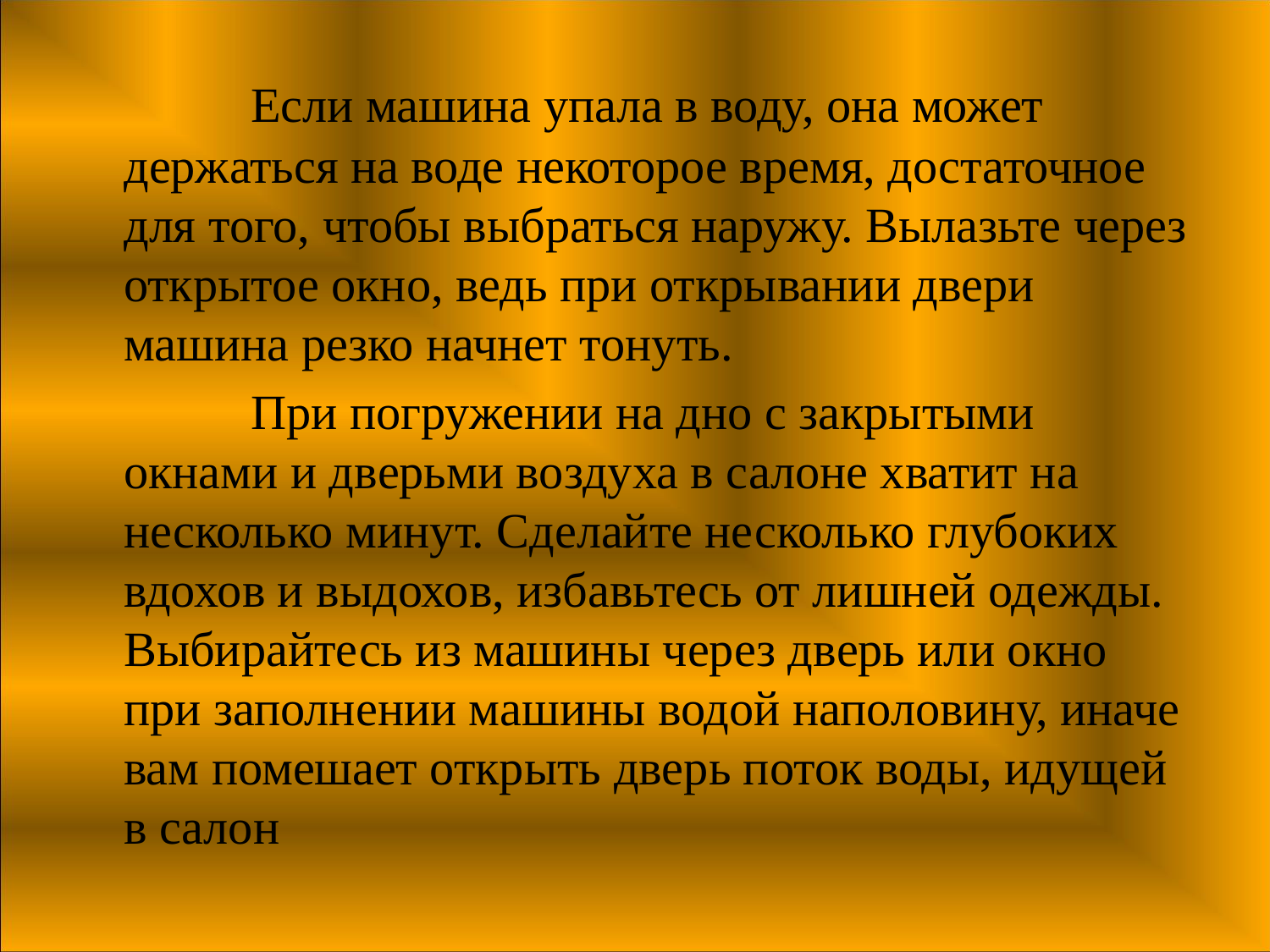

Если машина упала в воду, она может держаться на воде некоторое время, достаточное для того, чтобы выбраться наружу. Вылазьте через открытое окно, ведь при открывании двери машина резко начнет тонуть.
		При погружении на дно с закрытыми окнами и дверьми воздуха в салоне хватит на несколько минут. Сделайте несколько глубоких вдохов и выдохов, избавьтесь от лишней одежды. Выбирайтесь из машины через дверь или окно при заполнении машины водой наполовину, иначе вам помешает открыть дверь поток воды, идущей в салон